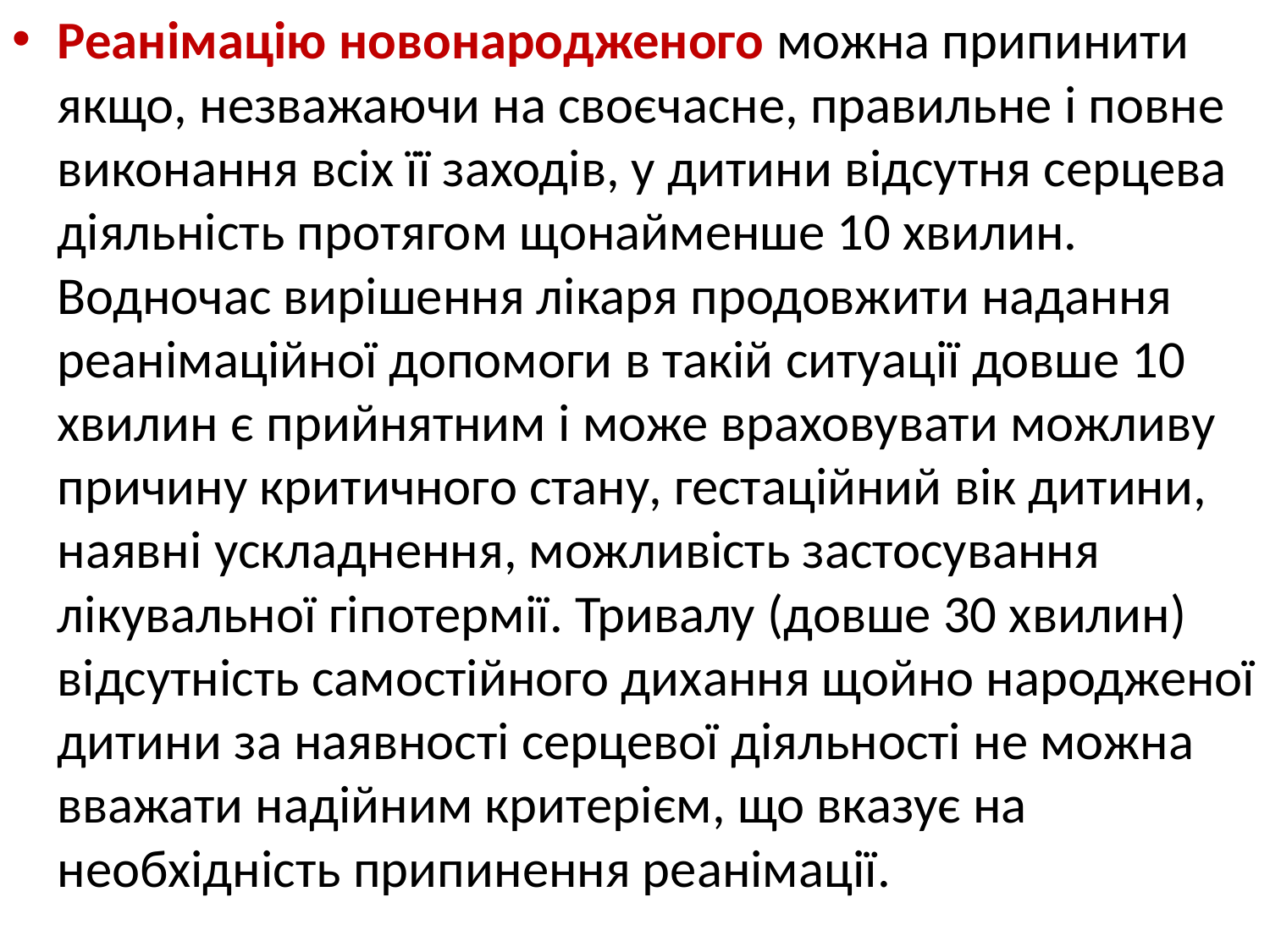

Реанімацію новонародженого можна припинити якщо, незважаючи на своєчасне, правильне і повне виконання всіх її заходів, у дитини відсутня серцева діяльність протягом щонайменше 10 хвилин. Водночас вирішення лікаря продовжити надання реанімаційної допомоги в такій ситуації довше 10 хвилин є прийнятним і може враховувати можливу причину критичного стану, гестаційний вік дитини, наявні ускладнення, можливість застосування лікувальної гіпотермії. Тривалу (довше 30 хвилин) відсутність самостійного дихання щойно народженої дитини за наявності серцевої діяльності не можна вважати надійним критерієм, що вказує на необхідність припинення реанімації.